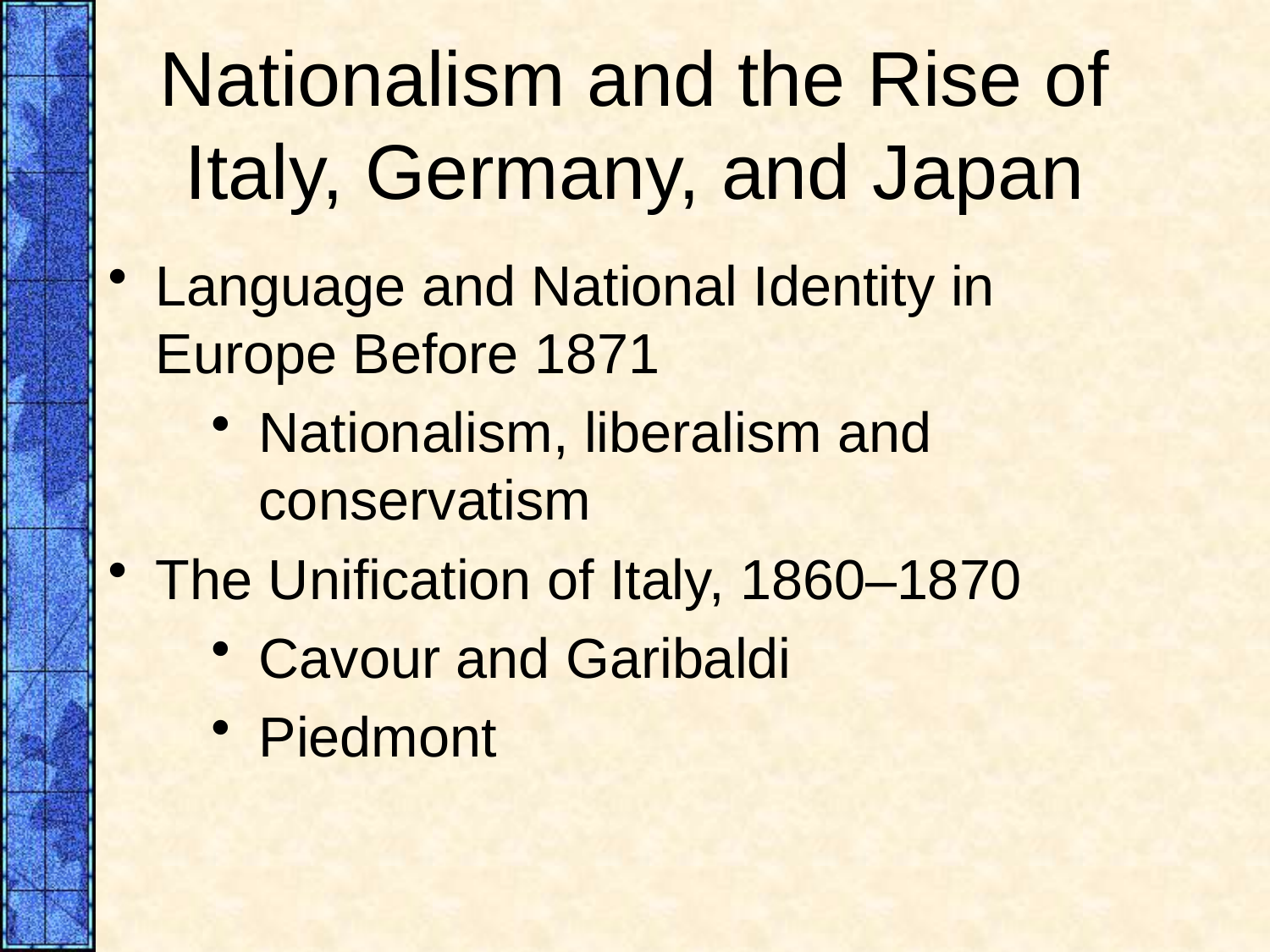

# Nationalism and the Rise of Italy, Germany, and Japan
Language and National Identity in Europe Before 1871
Nationalism, liberalism and conservatism
The Unification of Italy, 1860–1870
Cavour and Garibaldi
Piedmont